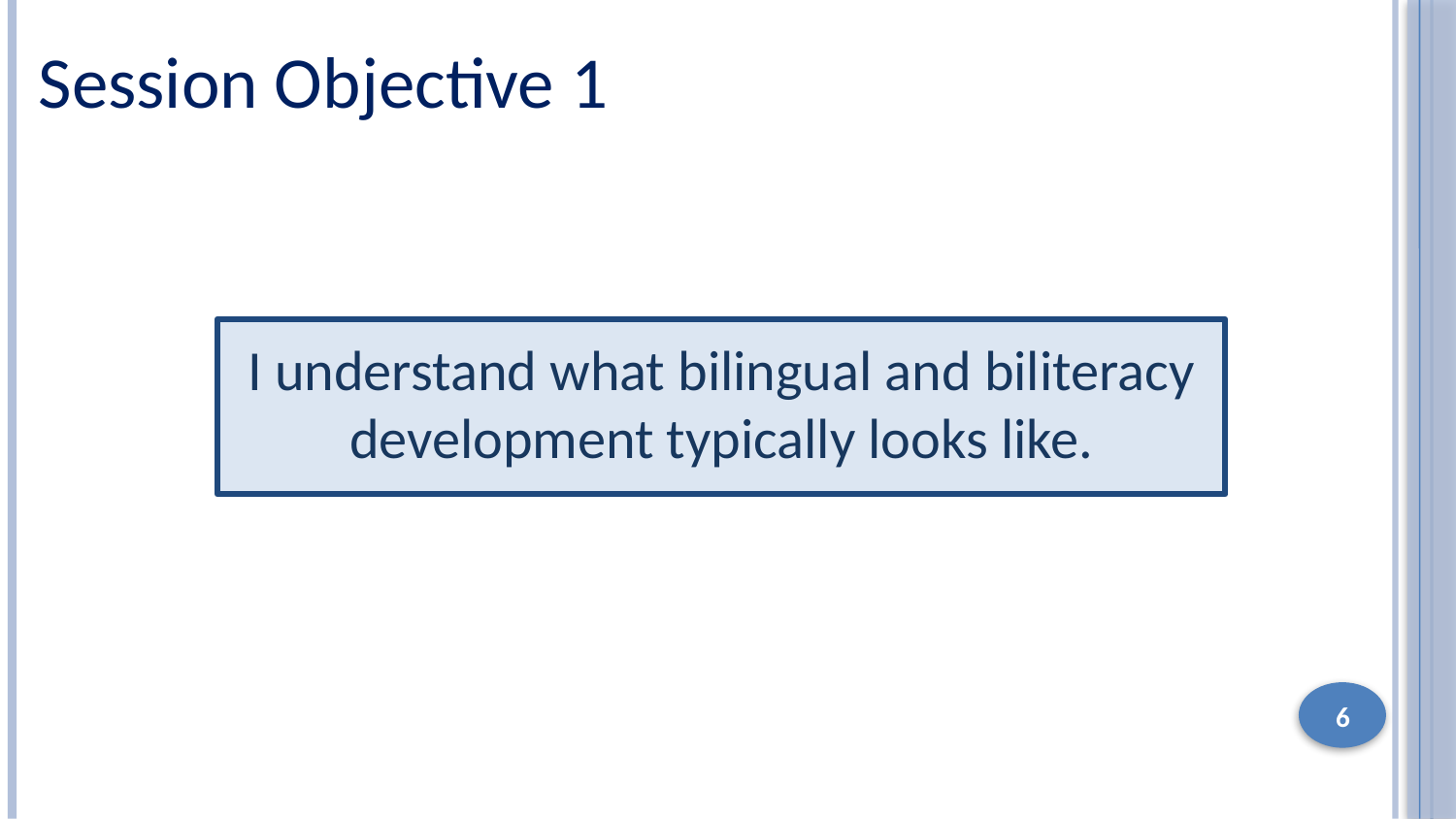

Session Objective 1
I understand what bilingual and biliteracy development typically looks like.

6